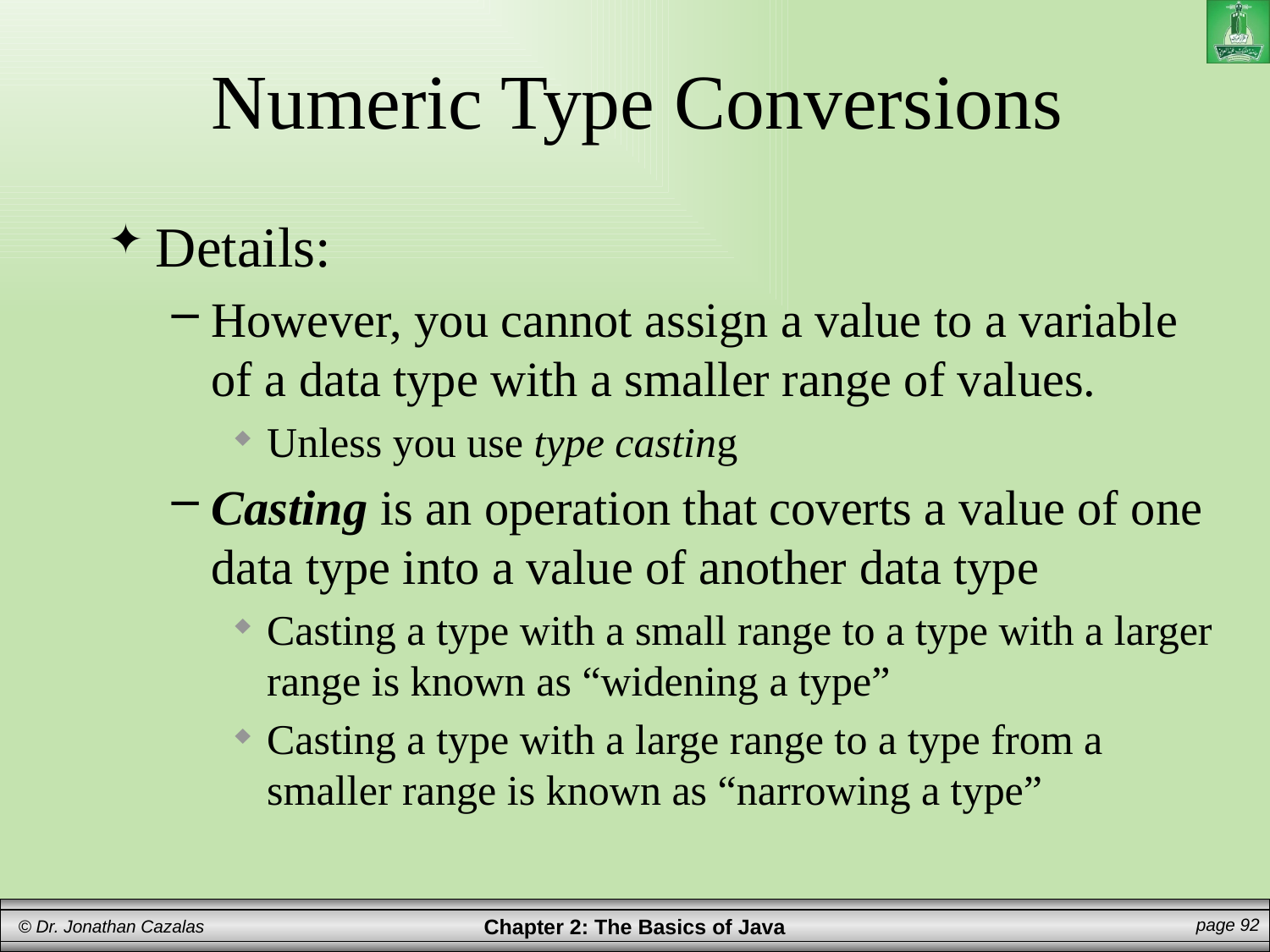

# Numeric Type Conversions
Details:
However, you cannot assign a value to a variable of a data type with a smaller range of values.
Unless you use type casting
Casting is an operation that coverts a value of one data type into a value of another data type
Casting a type with a small range to a type with a larger range is known as “widening a type”
Casting a type with a large range to a type from a smaller range is known as “narrowing a type”